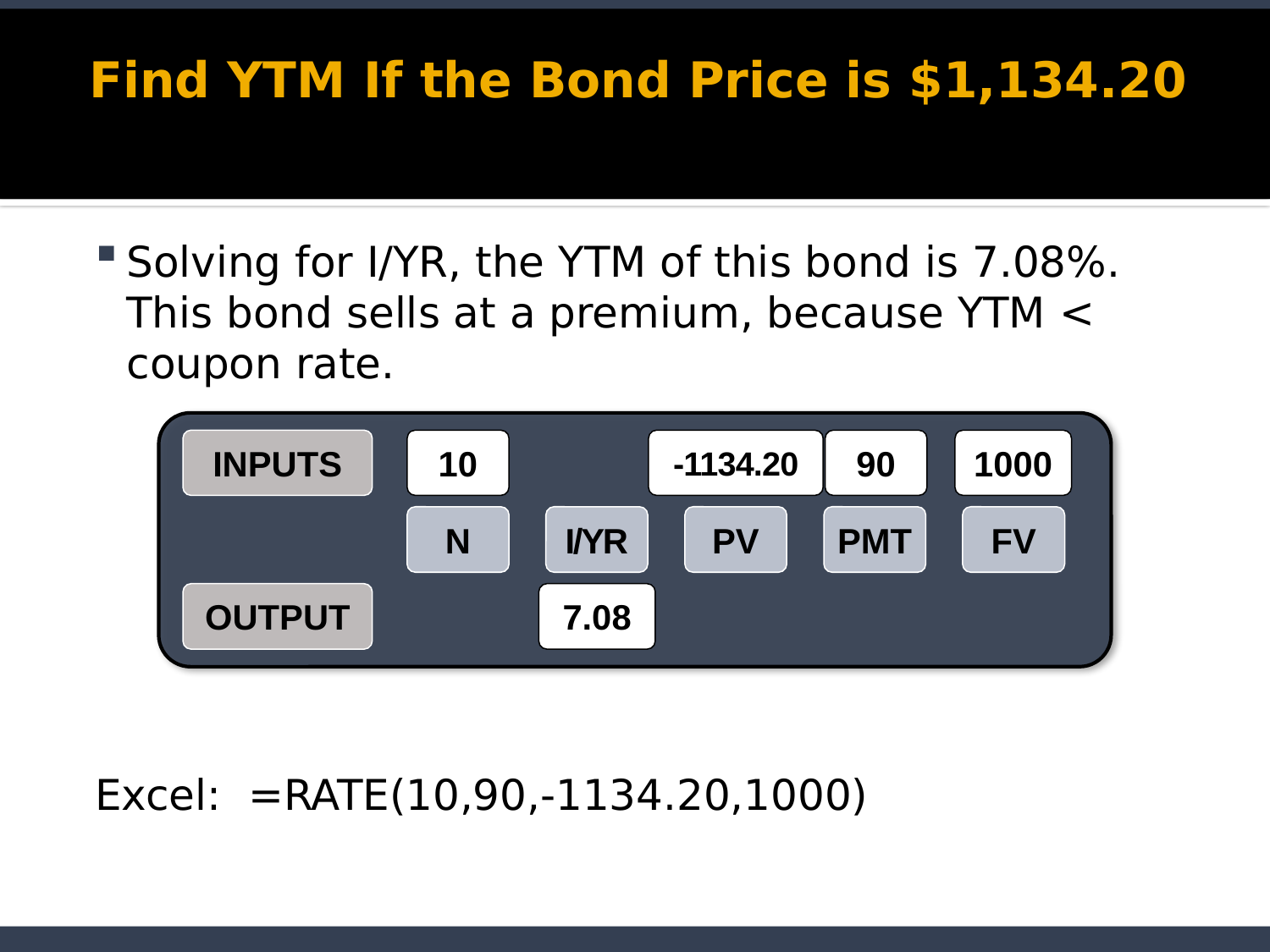

# Find YTM If the Bond Price is $1,134.20
Solving for I/YR, the YTM of this bond is 7.08%.  This bond sells at a premium, because YTM < coupon rate.

Excel:  =RATE(10,90,-1134.20,1000)

INPUTS
10
-1134.20
90
1000
N
I/YR
PV
PMT
FV
OUTPUT
7.08